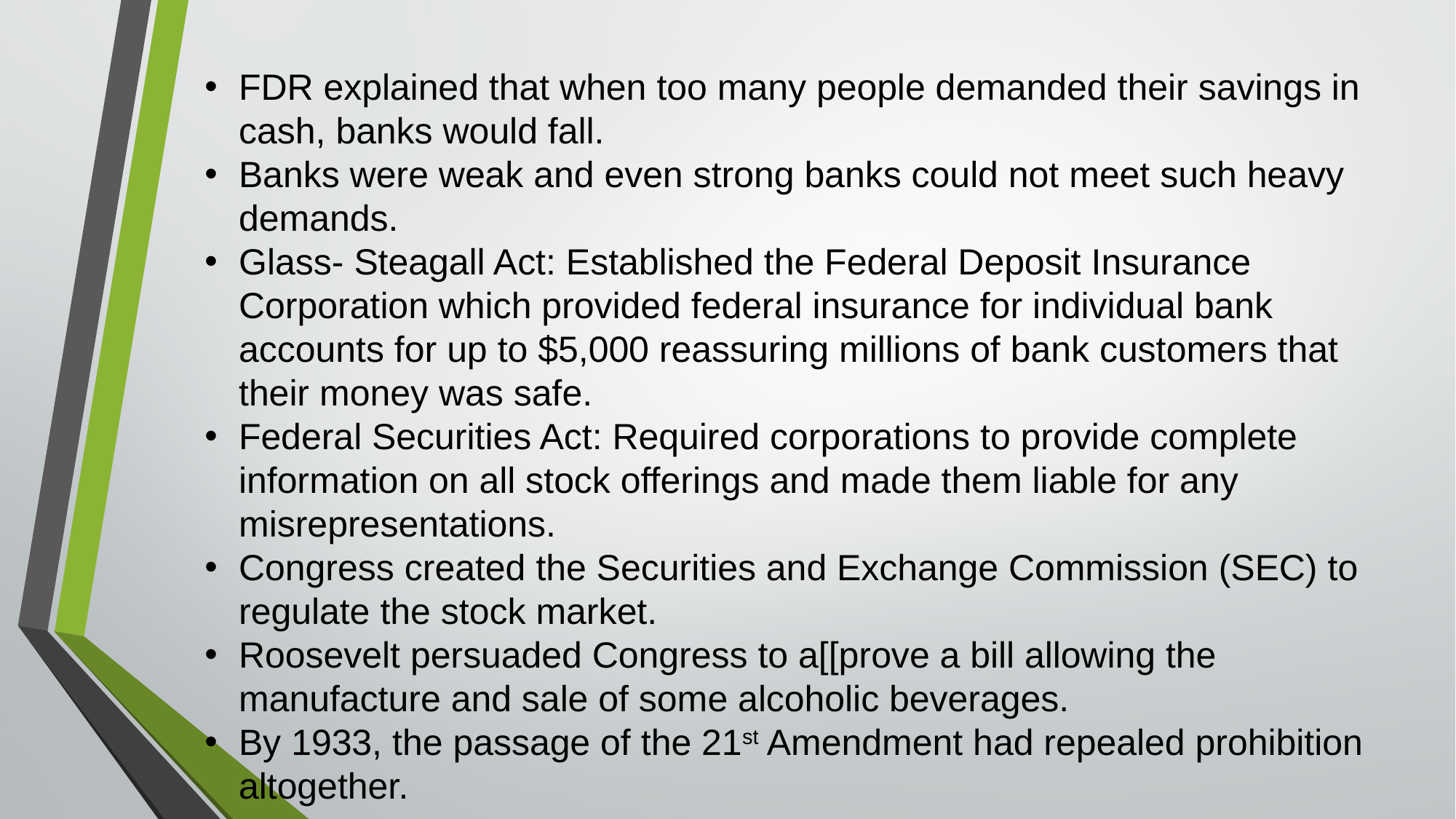

FDR explained that when too many people demanded their savings in cash, banks would fall.
Banks were weak and even strong banks could not meet such heavy demands.
Glass- Steagall Act: Established the Federal Deposit Insurance Corporation which provided federal insurance for individual bank accounts for up to $5,000 reassuring millions of bank customers that their money was safe.
Federal Securities Act: Required corporations to provide complete information on all stock offerings and made them liable for any misrepresentations.
Congress created the Securities and Exchange Commission (SEC) to regulate the stock market.
Roosevelt persuaded Congress to a[[prove a bill allowing the manufacture and sale of some alcoholic beverages.
By 1933, the passage of the 21st Amendment had repealed prohibition altogether.